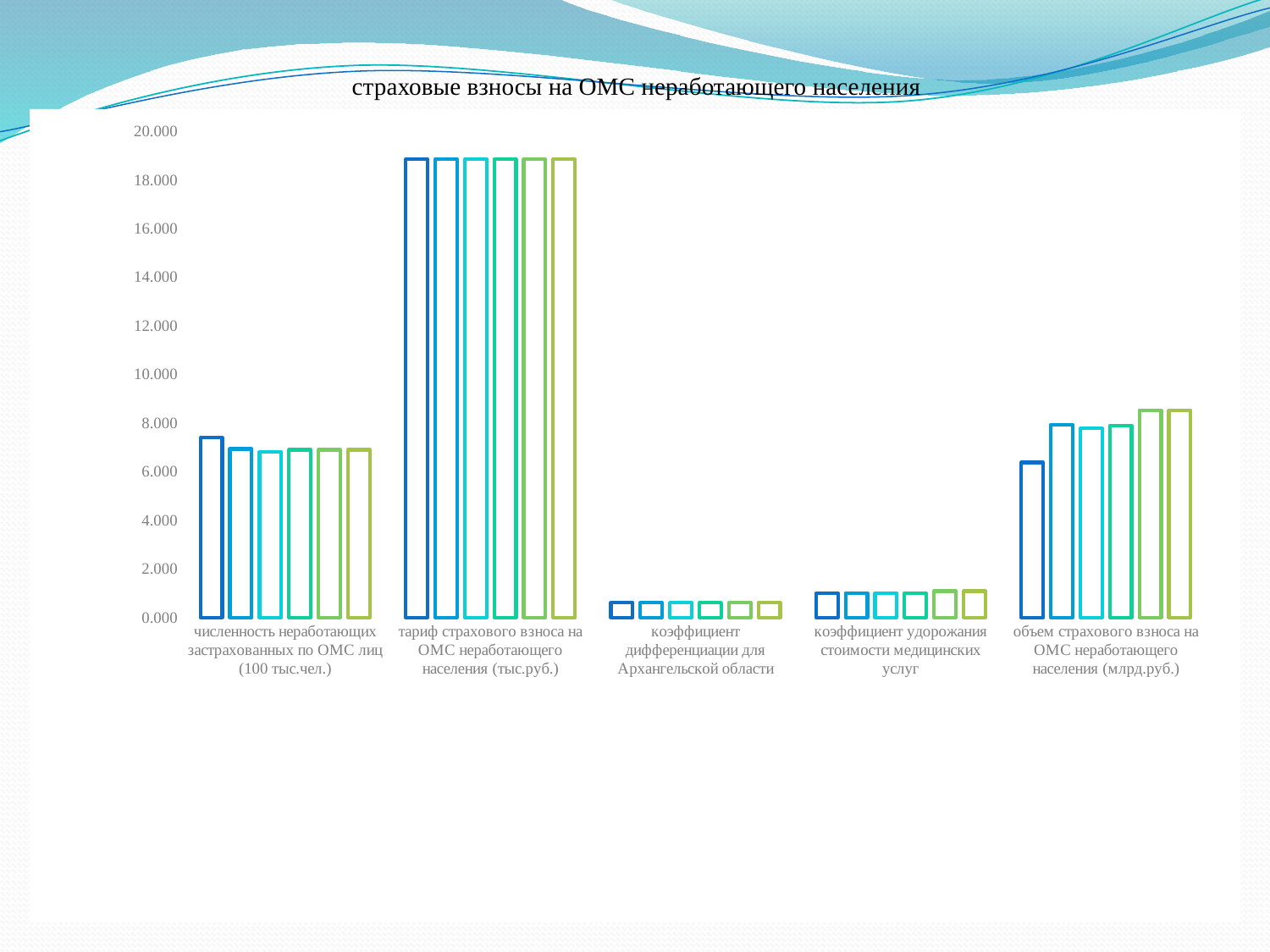

# страховые взносы на ОМС неработающего населения

### Chart

| Category | 2014 год | 2015 год | 2016 год  | 2017 год | 2018 год | 2019 год |
|---|---|---|---|---|---|---|
| численность неработающих застрахованных по ОМС лиц (100 тыс.чел.) | 7.4042 | 6.938660000000003 | 6.8100799999999975 | 6.90225 | 6.90225 | 6.90225 |
| тариф страхового взноса на ОМС неработающего населения (тыс.руб.) | 18.86459999999999 | 18.86459999999999 | 18.86459999999999 | 18.86459999999999 | 18.86459999999999 | 18.86459999999999 |
| коэффициент дифференциации для Архангельской области | 0.6060000000000003 | 0.6060000000000003 | 0.6060000000000003 | 0.6060000000000003 | 0.6060000000000003 | 0.6060000000000003 |
| коэффициент удорожания стоимости медицинских услуг | 1.0 | 1.0 | 1.0 | 1.0 | 1.0815999999999992 | 1.0815999999999992 |
| объем страхового взноса на ОМС неработающего населения (млрд.руб.) | 6.380132599999997 | 7.932239800000001 | 7.785247800000001 | 7.8906 | 8.534500000000001 | 8.534500000000001 |